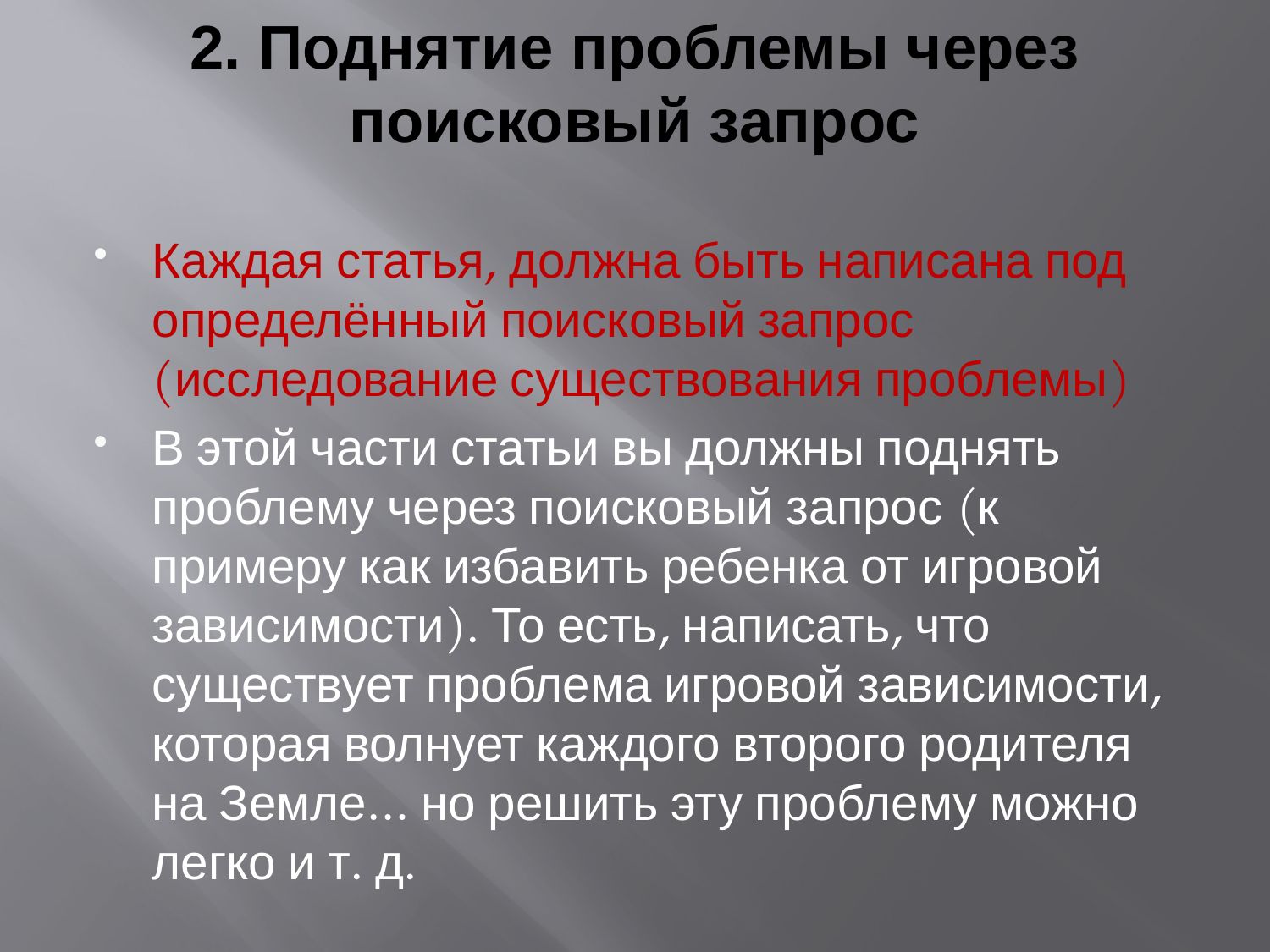

# 2. Поднятие проблемы через поисковый запрос
Каждая статья, должна быть написана под определённый поисковый запрос (исследование существования проблемы)
В этой части статьи вы должны поднять проблему через поисковый запрос (к примеру как избавить ребенка от игровой зависимости). То есть, написать, что существует проблема игровой зависимости, которая волнует каждого второго родителя на Земле… но решить эту проблему можно легко и т. д.